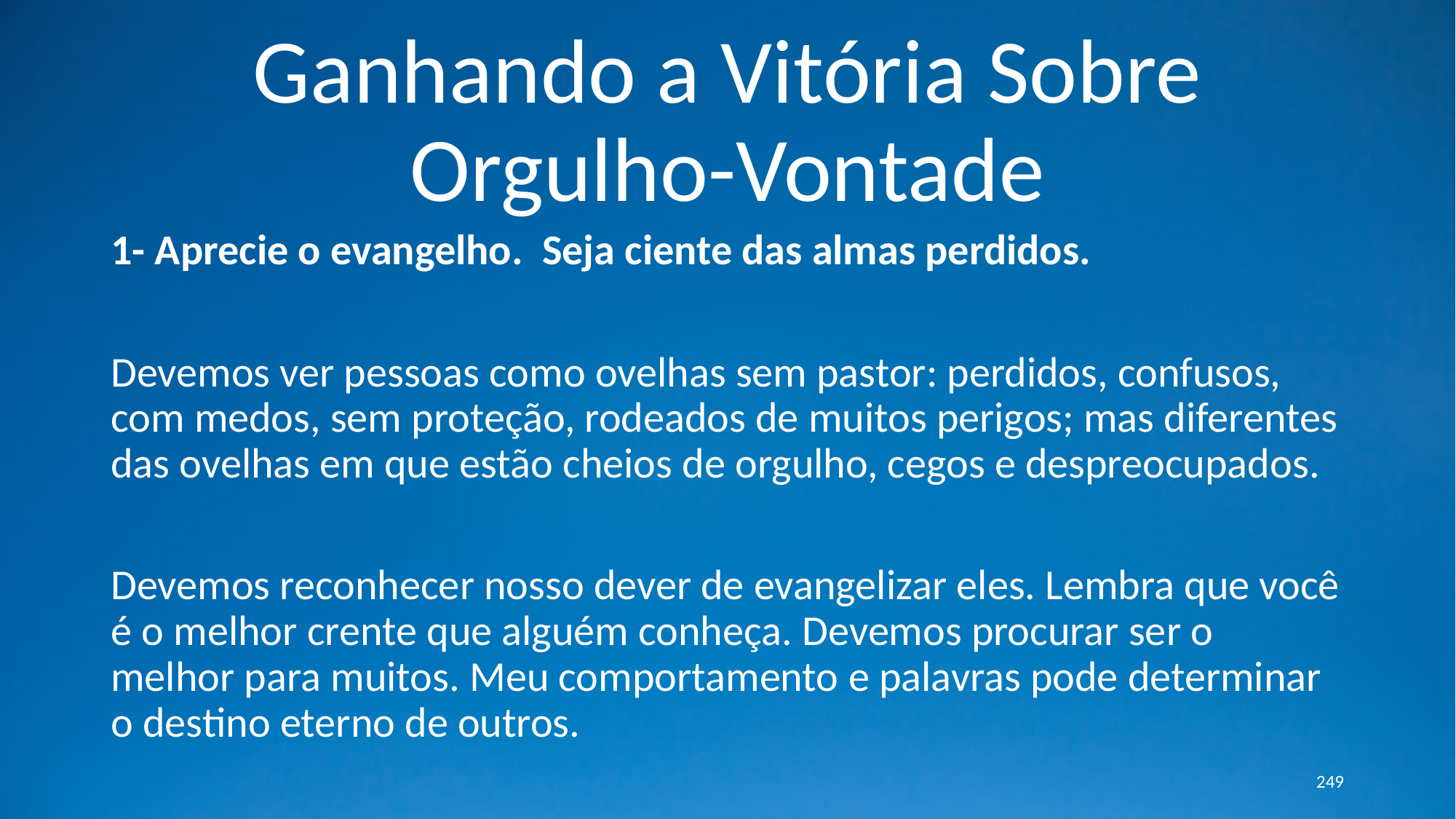

# Ganhando a Vitória Sobre Orgulho-Vontade
1- Aprecie o evangelho.  Seja ciente das almas perdidos.

Devemos ver pessoas como ovelhas sem pastor: perdidos, confusos, com medos, sem proteção, rodeados de muitos perigos; mas diferentes das ovelhas em que estão cheios de orgulho, cegos e despreocupados.

Devemos reconhecer nosso dever de evangelizar eles. Lembra que você é o melhor crente que alguém conheça. Devemos procurar ser o melhor para muitos. Meu comportamento e palavras pode determinar o destino eterno de outros.
249